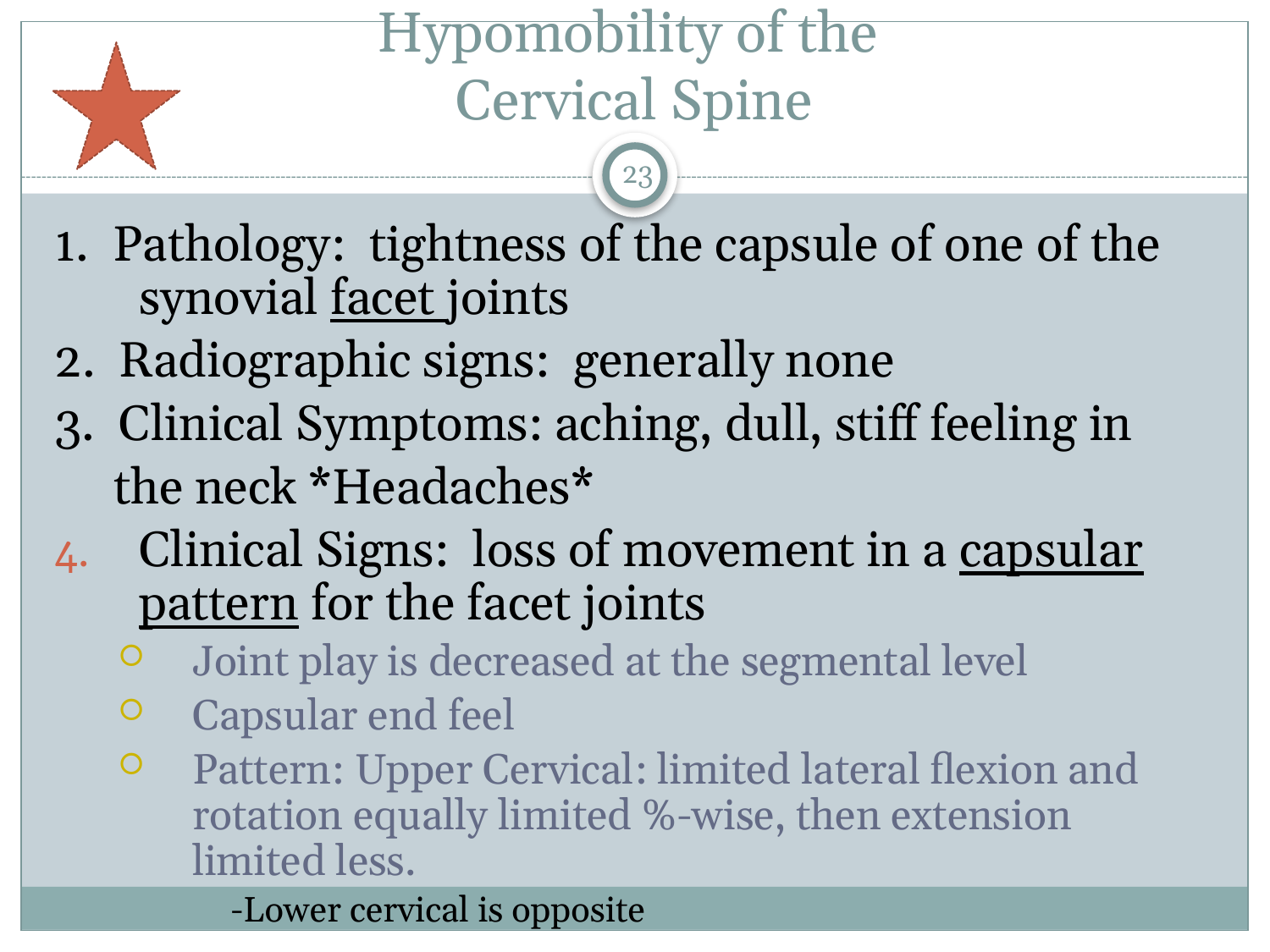

# Hypomobility of the Cervical Spine

23
1.  Pathology:  tightness of the capsule of one of the synovial facet joints
2.  Radiographic signs:  generally none
3.  Clinical Symptoms: aching, dull, stiff feeling in
     the neck *Headaches*
Clinical Signs:  loss of movement in a capsular pattern for the facet joints
Joint play is decreased at the segmental level
Capsular end feel
Pattern: Upper Cervical: limited lateral flexion and rotation equally limited %-wise, then extension limited less.
-Lower cervical is opposite